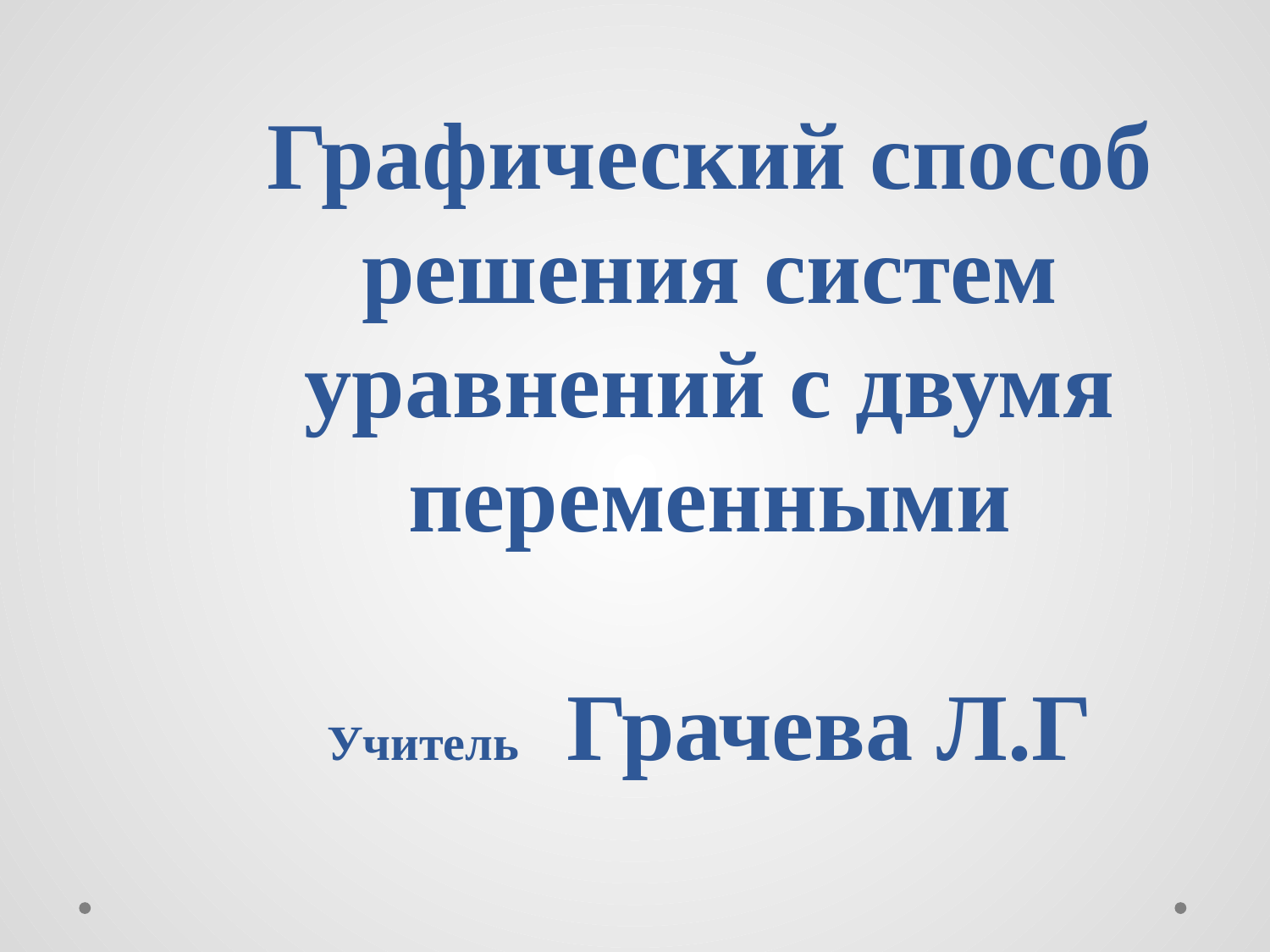

# Графический способ решения систем уравнений с двумя переменными Учитель  Грачева Л.Г